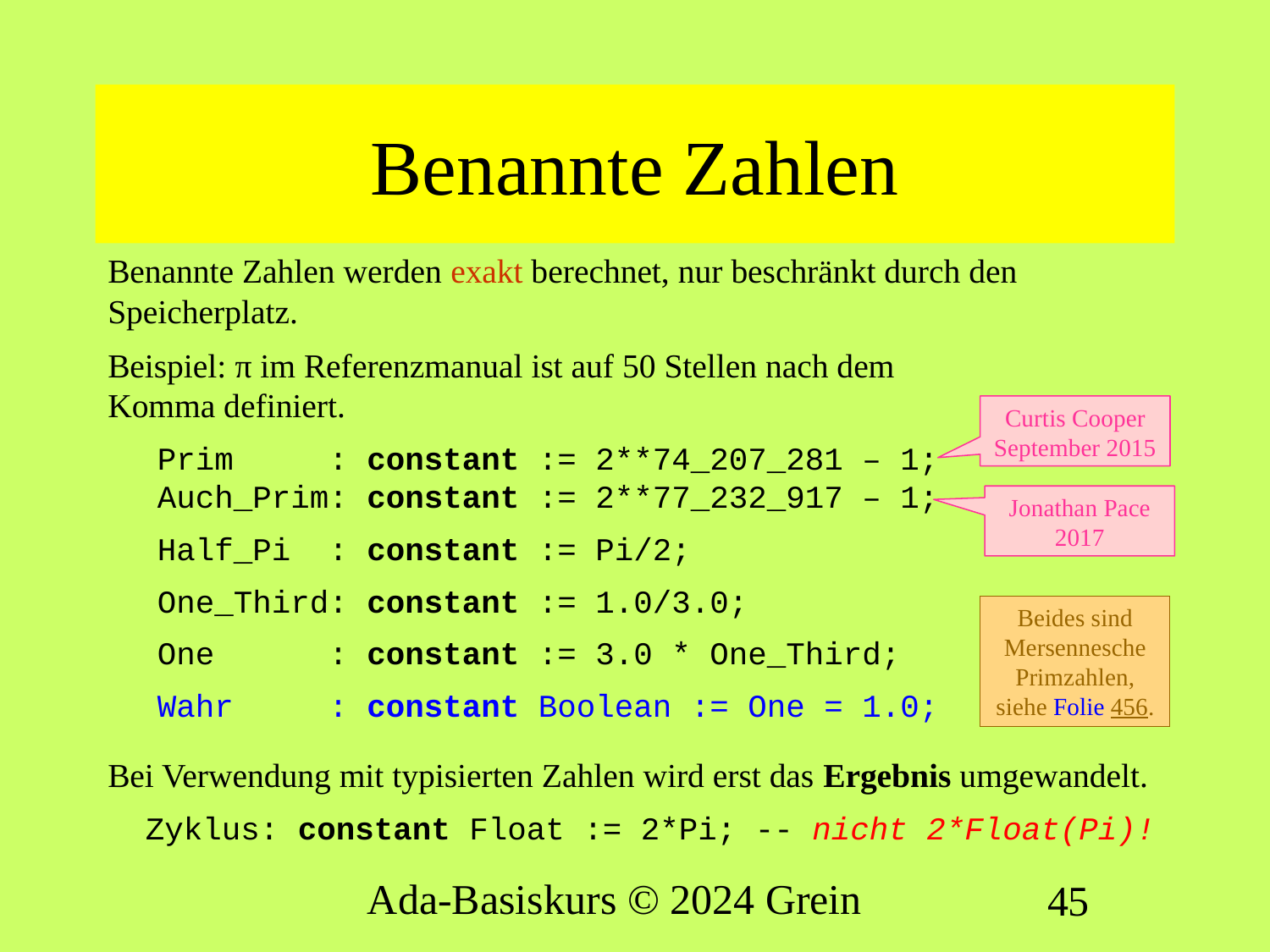

# Benannte Zahlen
Benannte Zahlen werden exakt berechnet, nur beschränkt durch den Speicherplatz.
Beispiel: π im Referenzmanual ist auf 50 Stellen nach dem
Komma definiert.
Prim     : constant := 2**74_207_281 – 1;
Auch_Prim: constant := 2**77_232_917 – 1;
Half_Pi  : constant := Pi/2;
One_Third: constant := 1.0/3.0;
One      : constant := 3.0 * One_Third;
Wahr     : constant Boolean := One = 1.0;

Bei Verwendung mit typisierten Zahlen wird erst das Ergebnis umgewandelt.
Zyklus: constant Float := 2*Pi; -- nicht 2*Float(Pi)!
Curtis Cooper September 2015
Jonathan Pace 2017
Beides sind Mersennesche Primzahlen,
siehe Folie 456.
Ada-Basiskurs © 2024 Grein
45